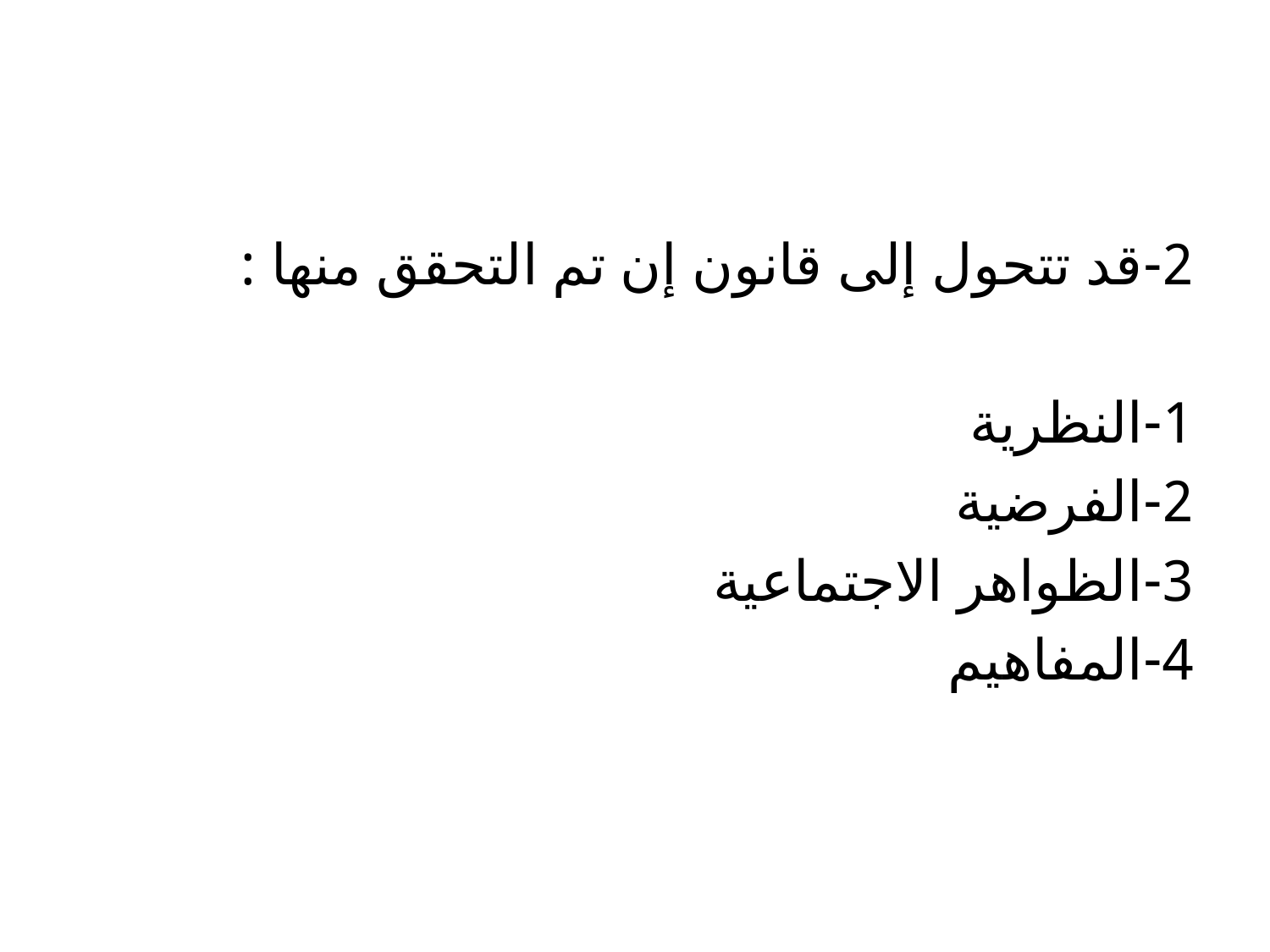

2-قد تتحول إلى قانون إن تم التحقق منها :

1-النظرية
2-الفرضية
3-الظواهر الاجتماعية
4-المفاهيم